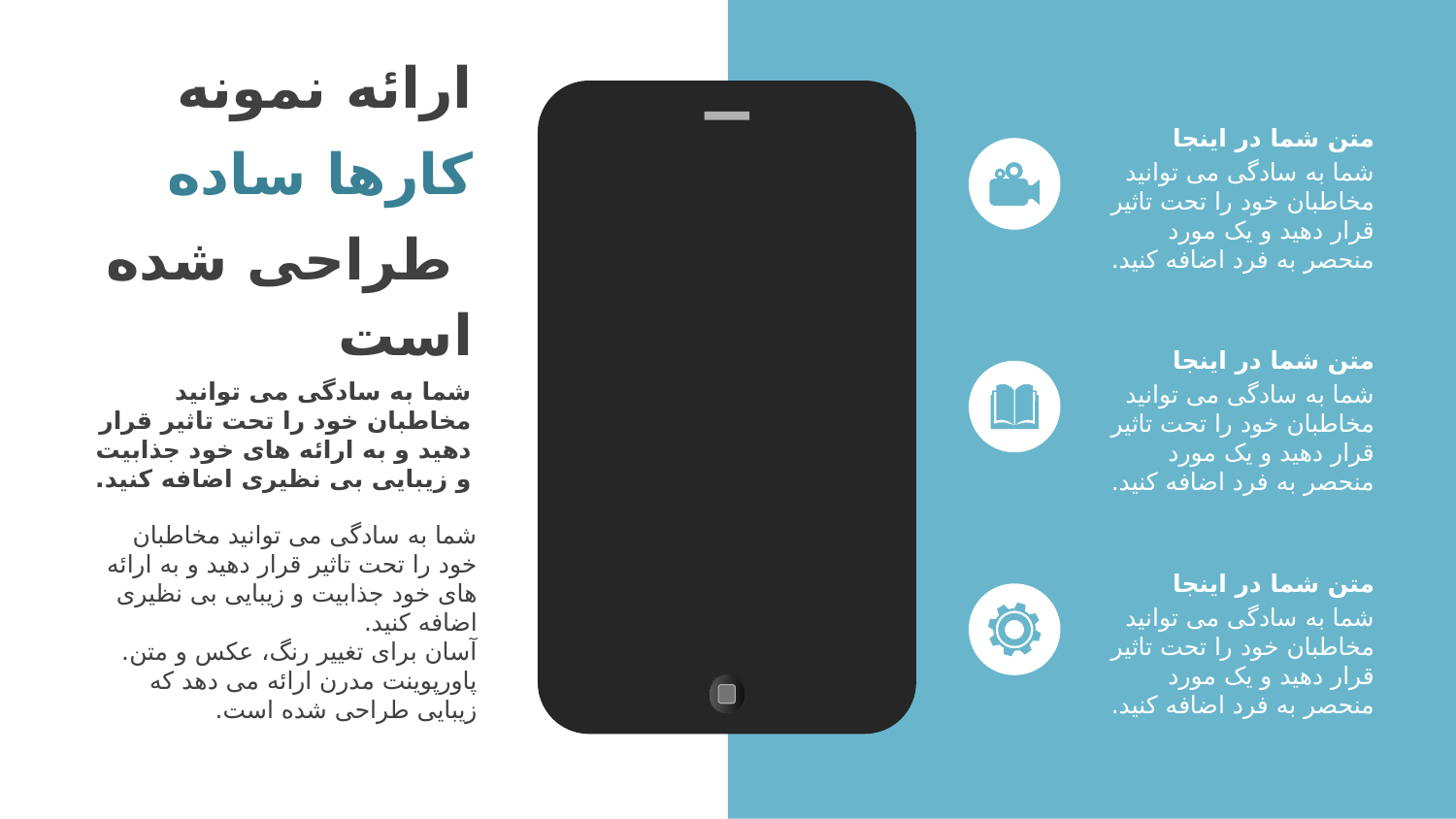

ارائه نمونه
کارها ساده
 طراحی شده است
متن شما در اینجا
شما به سادگی می توانید مخاطبان خود را تحت تاثیر قرار دهید و یک مورد منحصر به فرد اضافه کنید.

متن شما در اینجا
شما به سادگی می توانید مخاطبان خود را تحت تاثیر قرار دهید و یک مورد منحصر به فرد اضافه کنید.

شما به سادگی می توانید مخاطبان خود را تحت تاثیر قرار دهید و به ارائه های خود جذابیت و زیبایی بی نظیری اضافه کنید.

شما به سادگی می توانید مخاطبان خود را تحت تاثیر قرار دهید و به ارائه های خود جذابیت و زیبایی بی نظیری اضافه کنید.
آسان برای تغییر رنگ، عکس و متن. پاورپوینت مدرن ارائه می دهد که زیبایی طراحی شده است.
متن شما در اینجا
شما به سادگی می توانید مخاطبان خود را تحت تاثیر قرار دهید و یک مورد منحصر به فرد اضافه کنید.